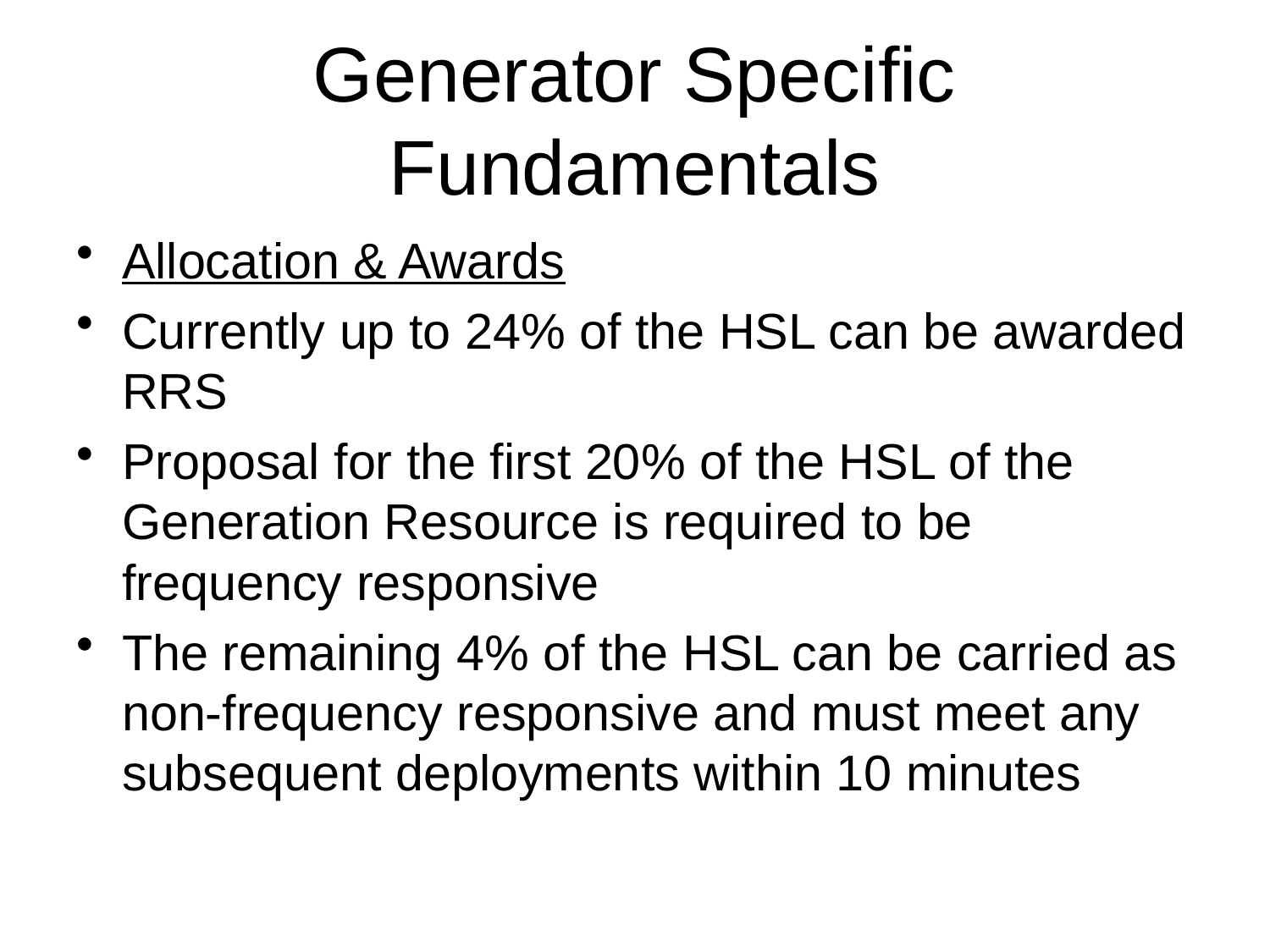

# Generator Specific Fundamentals
Allocation & Awards
Currently up to 24% of the HSL can be awarded RRS
Proposal for the first 20% of the HSL of the Generation Resource is required to be frequency responsive
The remaining 4% of the HSL can be carried as non-frequency responsive and must meet any subsequent deployments within 10 minutes